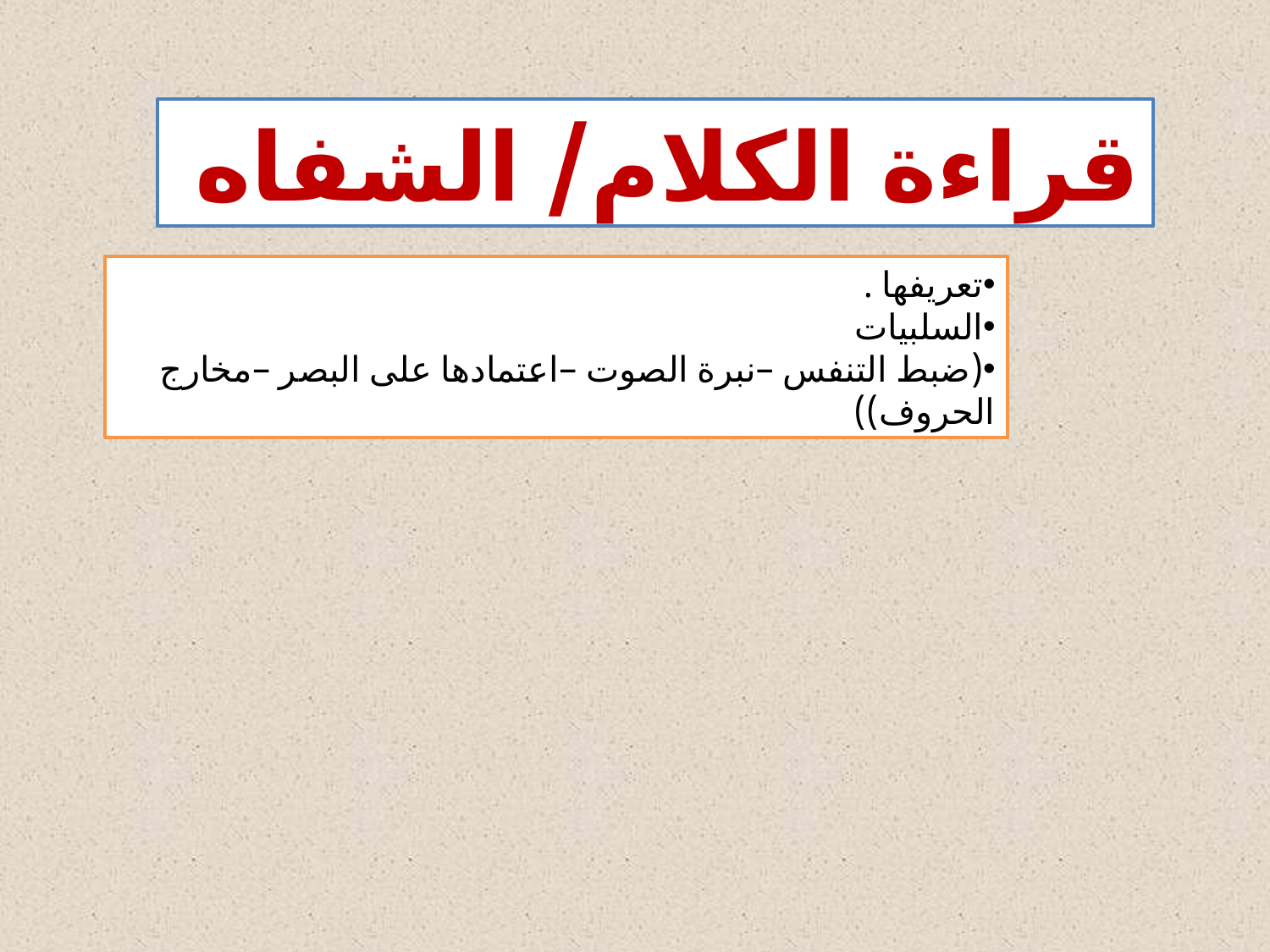

قراءة الكلام/ الشفاه
تعريفها .
السلبيات
(ضبط التنفس –نبرة الصوت –اعتمادها على البصر –مخارج الحروف))